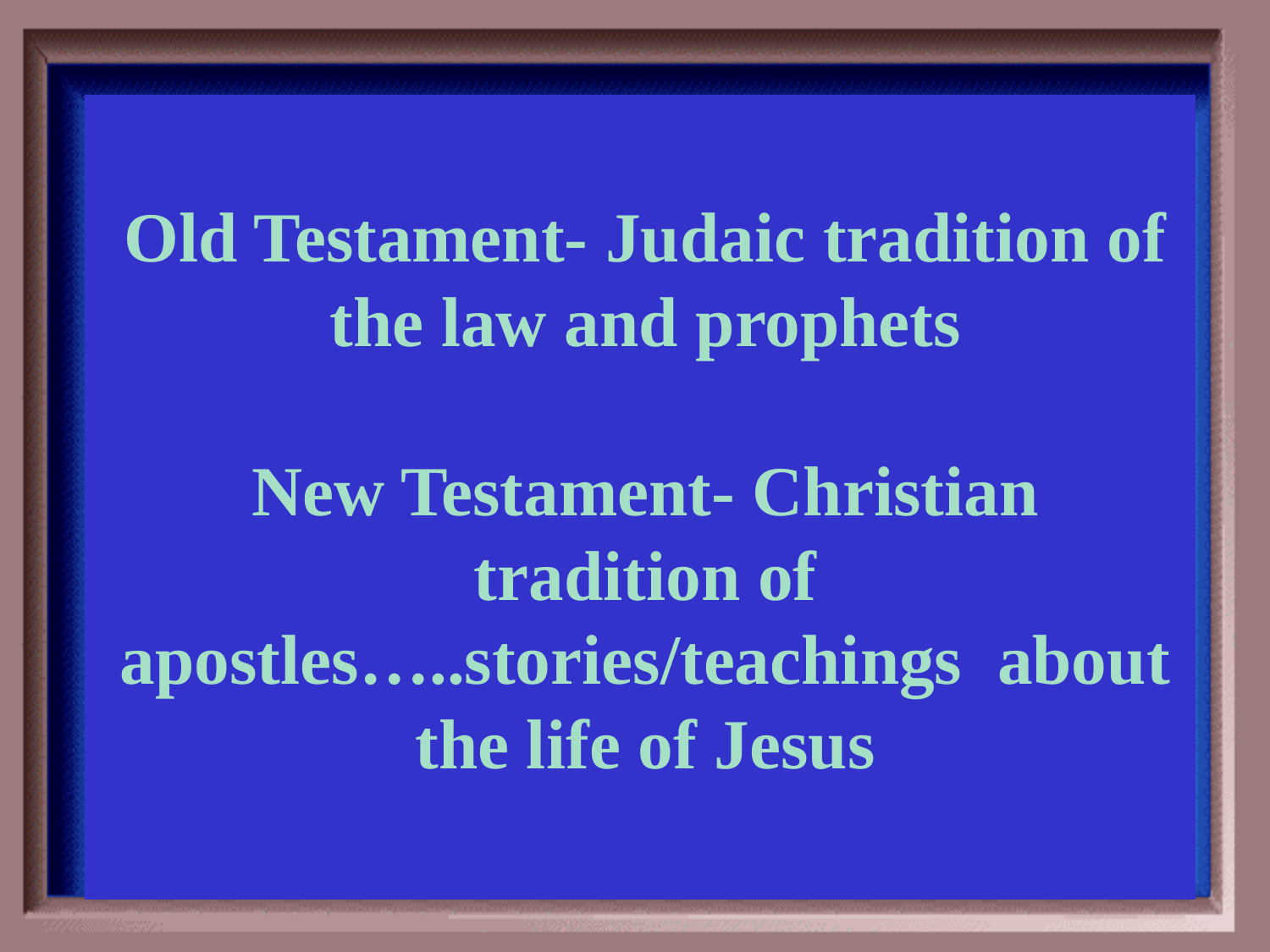

Category #6 $200 Question

Old Testament- Judaic tradition of the law and prophets

New Testament- Christian tradition of apostles…..stories/teachings  about the life of Jesus